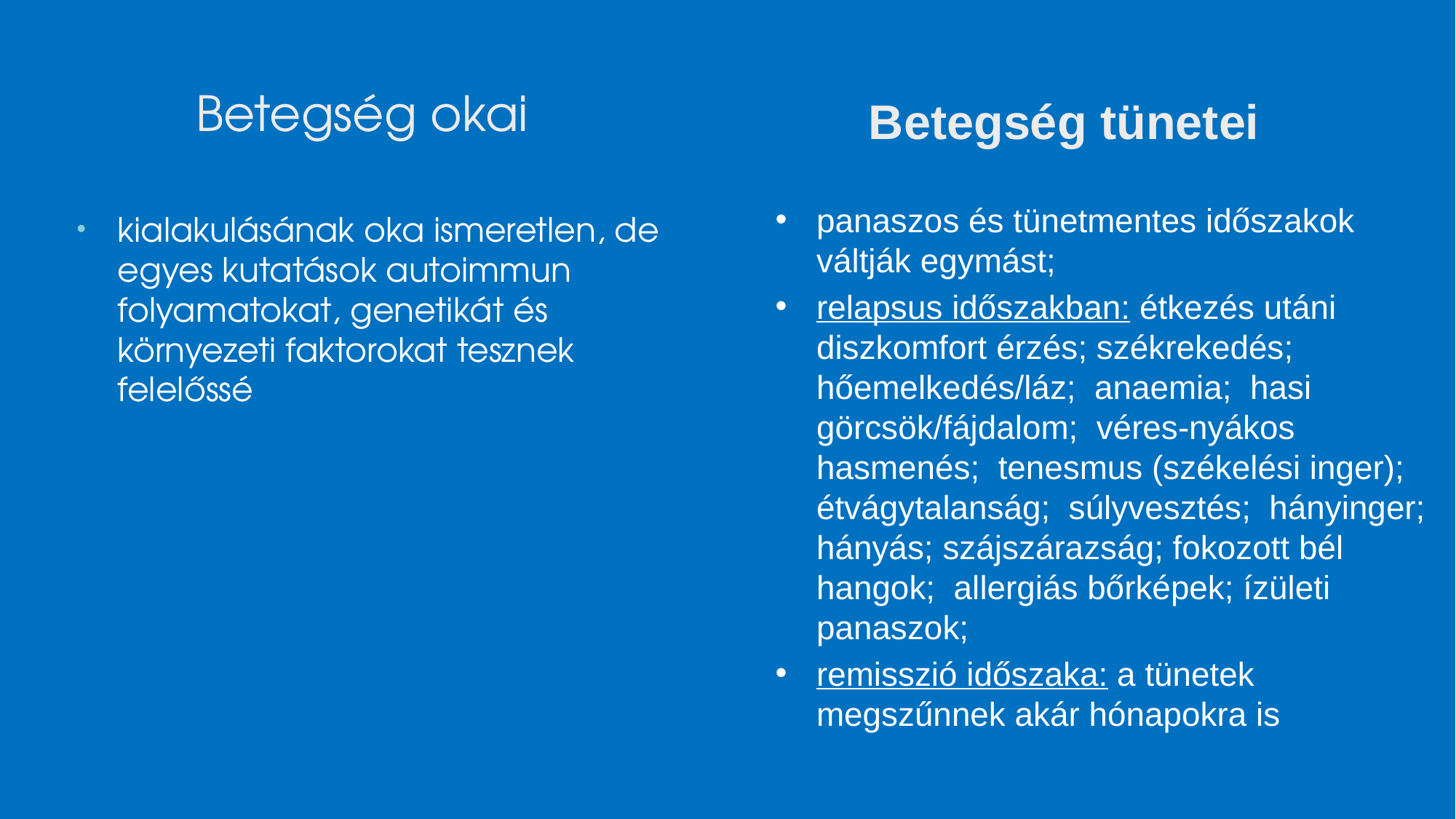

# Betegség okai
Betegség tünetei
panaszos és tünetmentes időszakok váltják egymást;
relapsus időszakban: étkezés utáni diszkomfort érzés; székrekedés;  hőemelkedés/láz;  anaemia;  hasi görcsök/fájdalom;  véres-nyákos hasmenés;  tenesmus (székelési inger); étvágytalanság;  súlyvesztés;  hányinger; hányás; szájszárazság; fokozott bél hangok;  allergiás bőrképek; ízületi panaszok;
remisszió időszaka: a tünetek megszűnnek akár hónapokra is
kialakulásának oka ismeretlen, de egyes kutatások autoimmun folyamatokat, genetikát és környezeti faktorokat tesznek felelőssé